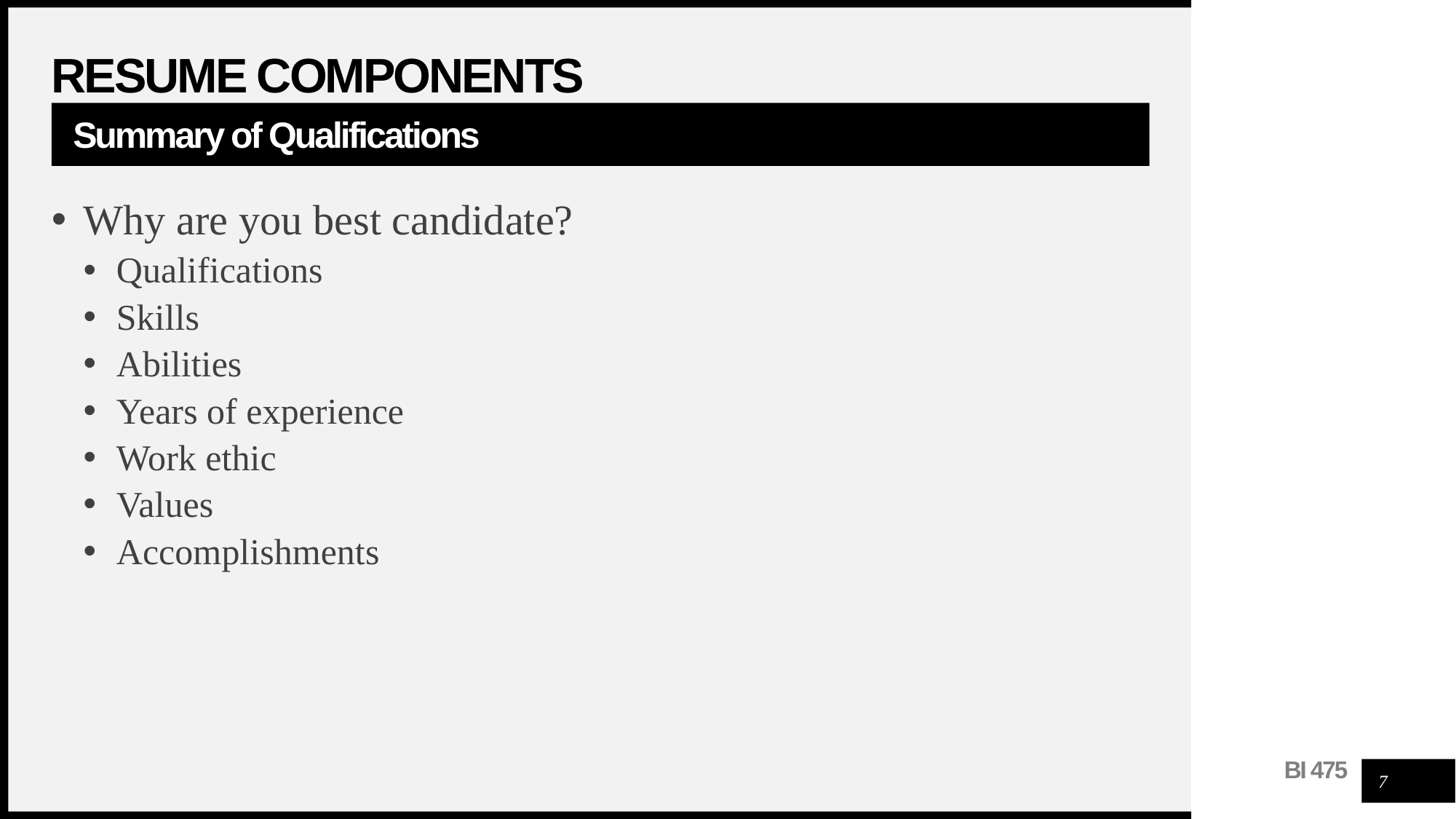

# Resume Components
Summary of Qualifications
Why are you best candidate?
Qualifications
Skills
Abilities
Years of experience
Work ethic
Values
Accomplishments

7